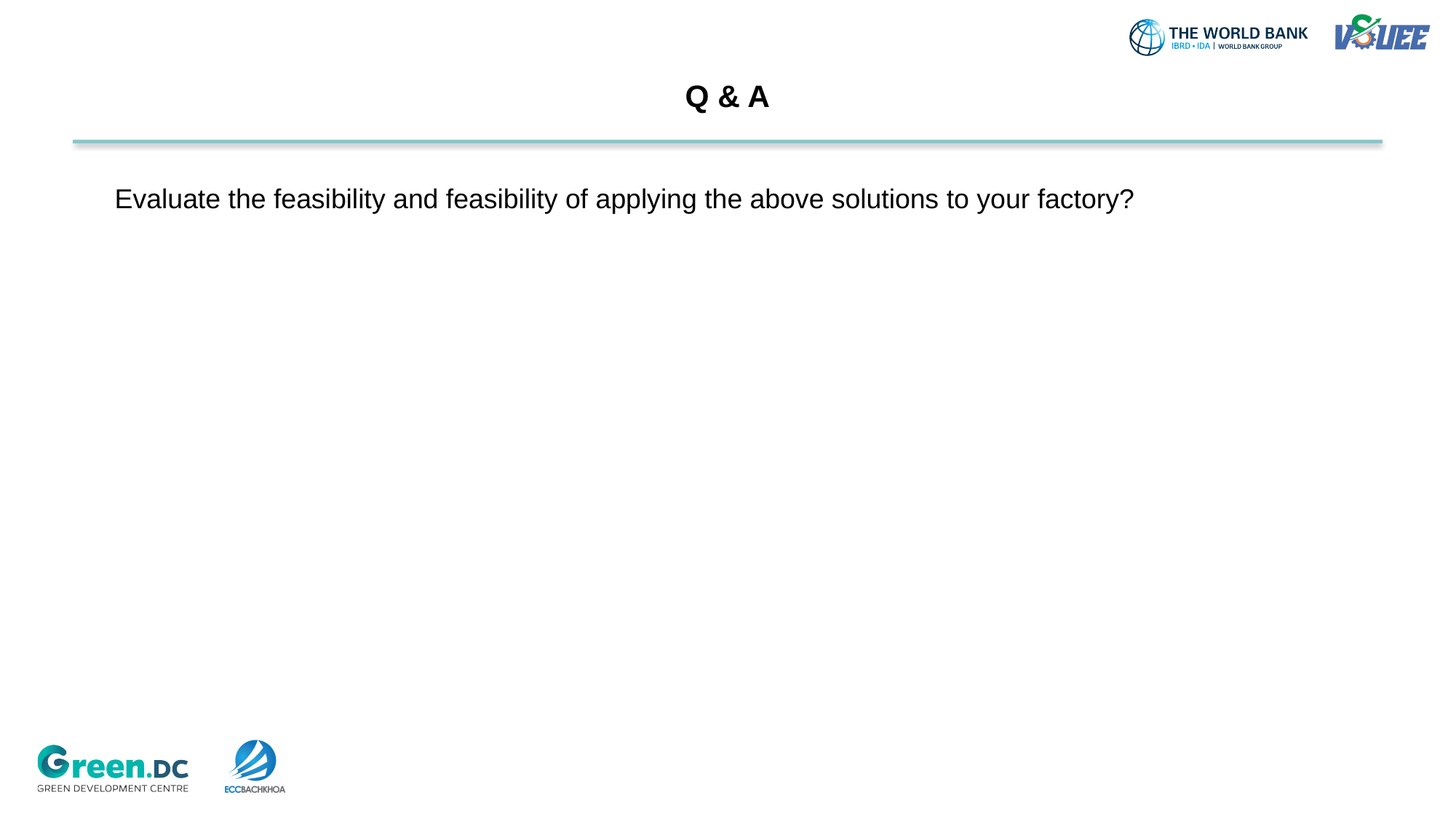

# Q & A
Evaluate the feasibility and feasibility of applying the above solutions to your factory?